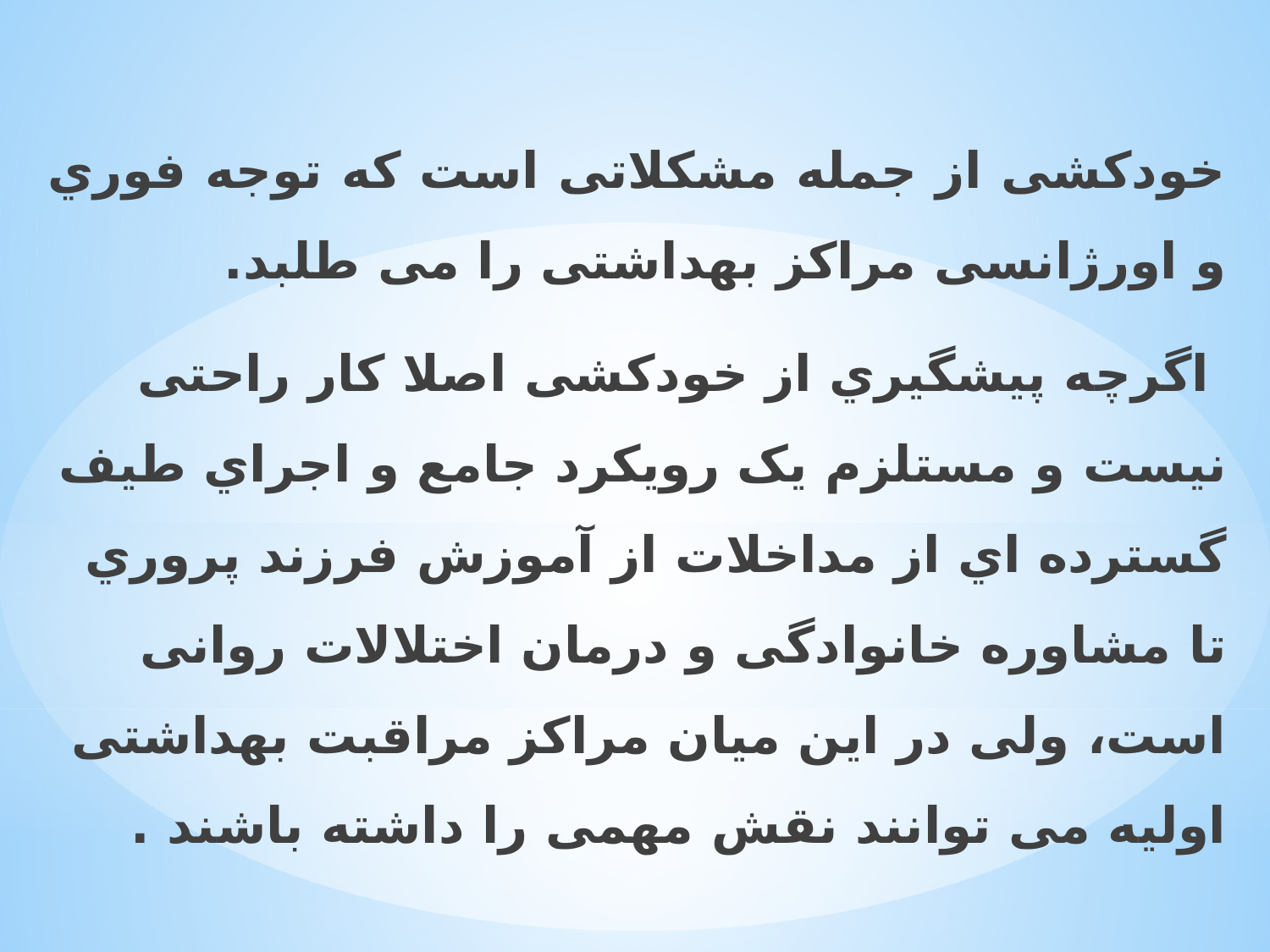

ﺧﻮدﮐﺸﯽ از ﺟﻤﻠﻪ ﻣﺸﮑﻼﺗﯽ اﺳﺖ ﮐﻪ ﺗﻮﺟﻪ ﻓﻮري و اورژاﻧﺴﯽ ﻣﺮاﮐﺰ ﺑﻬﺪاﺷﺘﯽ را ﻣﯽ ﻃﻠﺒﺪ.
 اﮔﺮﭼﻪ ﭘﯿﺸﮕﯿﺮي از ﺧﻮدﮐﺸﯽ اﺻﻼ ﮐﺎر راﺣﺘﯽ ﻧﯿﺴﺖ و ﻣﺴﺘﻠﺰم ﯾﮏ روﯾﮑﺮد ﺟﺎﻣﻊ و اﺟﺮاي ﻃﯿﻒ ﮔﺴﺘﺮده اي از ﻣﺪاﺧﻼت از آﻣﻮزش ﻓﺮزﻧﺪ ﭘﺮوري ﺗﺎ ﻣﺸﺎوره ﺧﺎﻧﻮادﮔﯽ و درﻣﺎن اﺧﺘﻼﻻت رواﻧﯽ اﺳﺖ، وﻟﯽ در اﯾﻦ ﻣﯿﺎن ﻣﺮاﮐﺰ ﻣﺮاﻗﺒﺖ ﺑﻬﺪاﺷﺘﯽ اوﻟﯿﻪ ﻣﯽ ﺗﻮاﻧﻨﺪ ﻧﻘﺶ ﻣﻬﻤﯽ را داﺷﺘﻪ ﺑﺎﺷﻨﺪ .